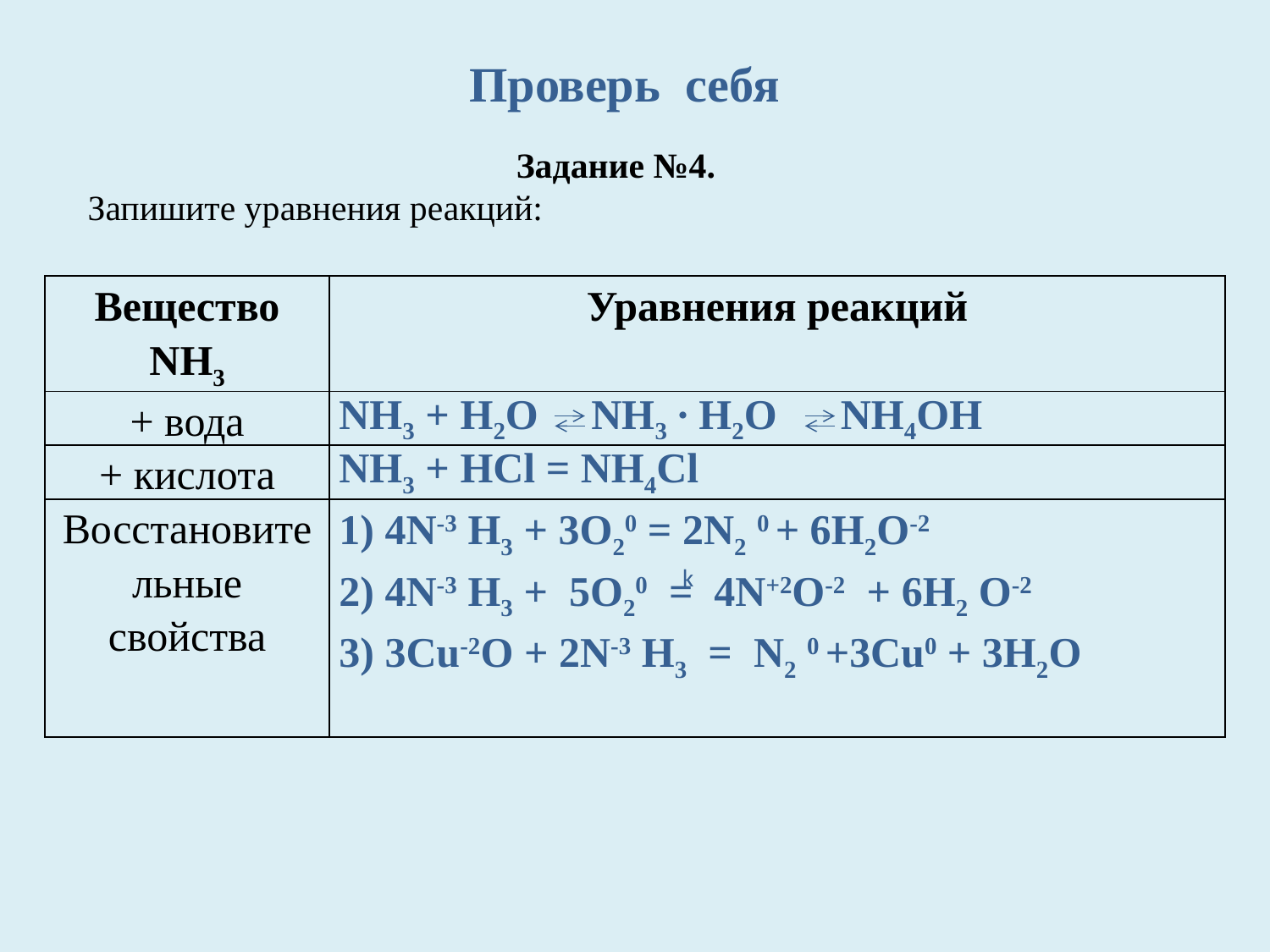

Проверь  себя
Задание №4.
Запишите уравнения реакций:

| Вещество NH3 | Уравнения реакций |
| --- | --- |
| + вода | NH3 + H2O NH3 ∙ H2O NH4OH |
| + кислота | NH3 + HCl = NH4Cl |
| Восстановительные свойства | 1) 4N-3 H3 + 3O20 = 2N2 0 + 6H2O-2 2) 4N-3 H3 + 5O20 = 4N+2O-2 + 6H2 O-2 3) 3Cu-2O + 2N-3 H3 = N2 0 +3Cu0 + 3H2O |
k